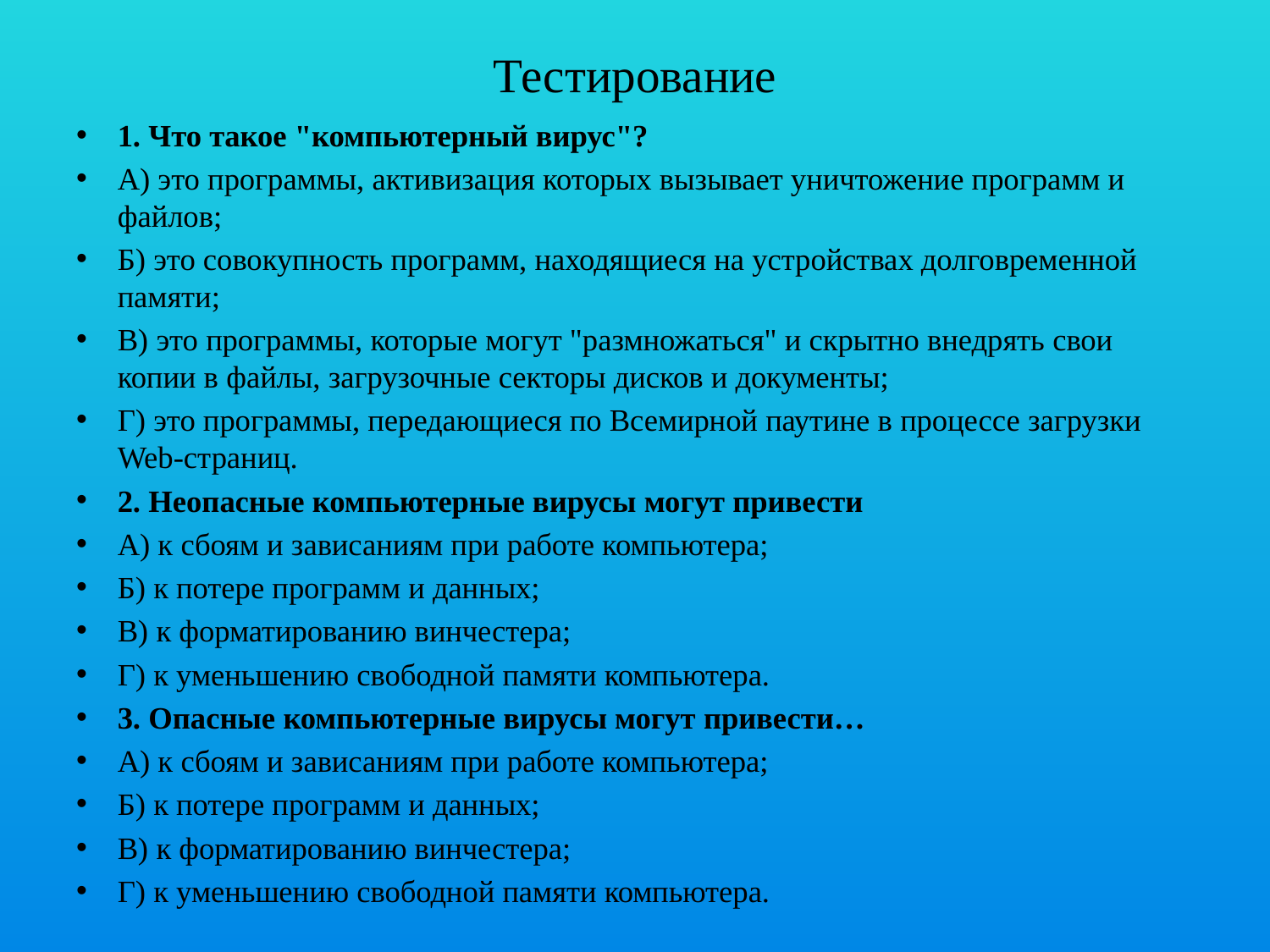

# Тестирование
1. Что такое "компьютерный вирус"?
А) это программы, активизация которых вызывает уничтожение программ и файлов;
Б) это совокупность программ, находящиеся на устройствах долговременной памяти;
В) это программы, которые могут "размножаться" и скрытно внедрять свои копии в файлы, загрузочные секторы дисков и документы;
Г) это программы, передающиеся по Всемирной паутине в процессе загрузки Web-страниц.
2. Неопасные компьютерные вирусы могут привести
А) к сбоям и зависаниям при работе компьютера;
Б) к потере программ и данных;
В) к форматированию винчестера;
Г) к уменьшению свободной памяти компьютера.
3. Опасные компьютерные вирусы могут привести…
А) к сбоям и зависаниям при работе компьютера;
Б) к потере программ и данных;
В) к форматированию винчестера;
Г) к уменьшению свободной памяти компьютера.